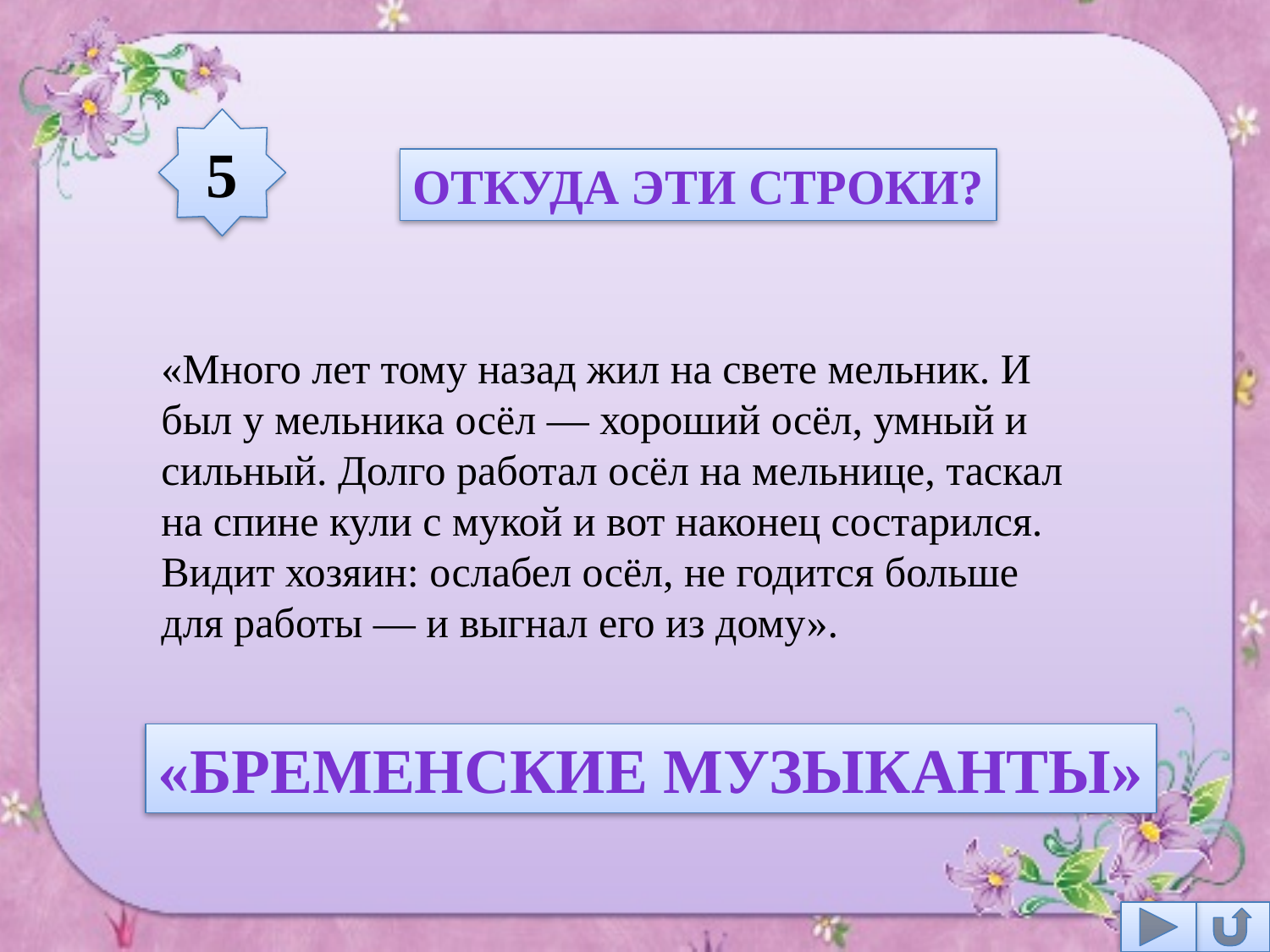

5
Откуда эти строки?
«Много лет тому назад жил на свете мельник. И был у мельника осёл — хороший осёл, умный и сильный. Долго работал осёл на мельнице, таскал на спине кули с мукой и вот наконец состарился. Видит хозяин: ослабел осёл, не годится больше для работы — и выгнал его из дому».
«бременские музыканты»